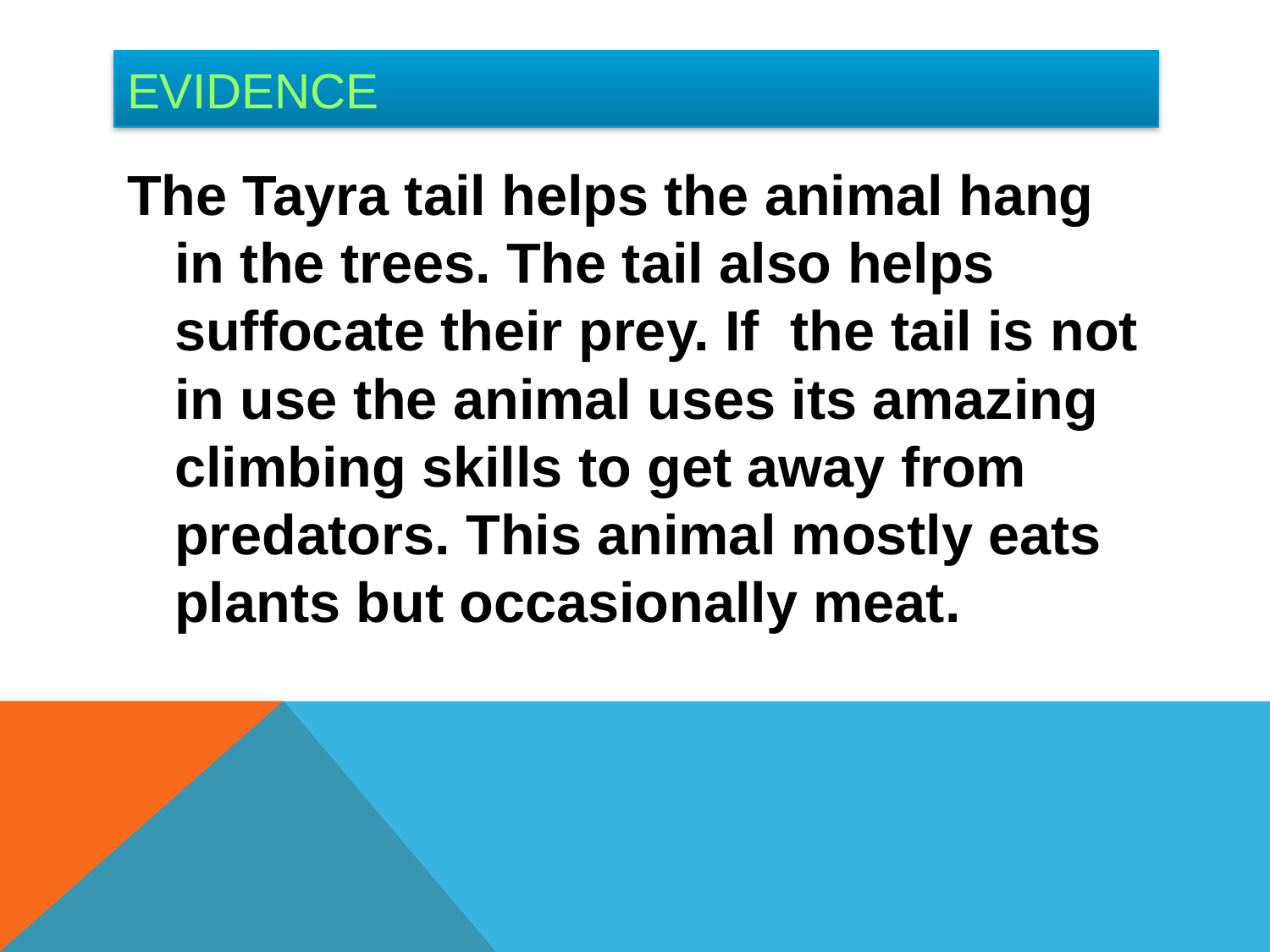

# Evidence
The Tayra tail helps the animal hang in the trees. The tail also helps suffocate their prey. If  the tail is not in use the animal uses its amazing climbing skills to get away from predators. This animal mostly eats plants but occasionally meat.